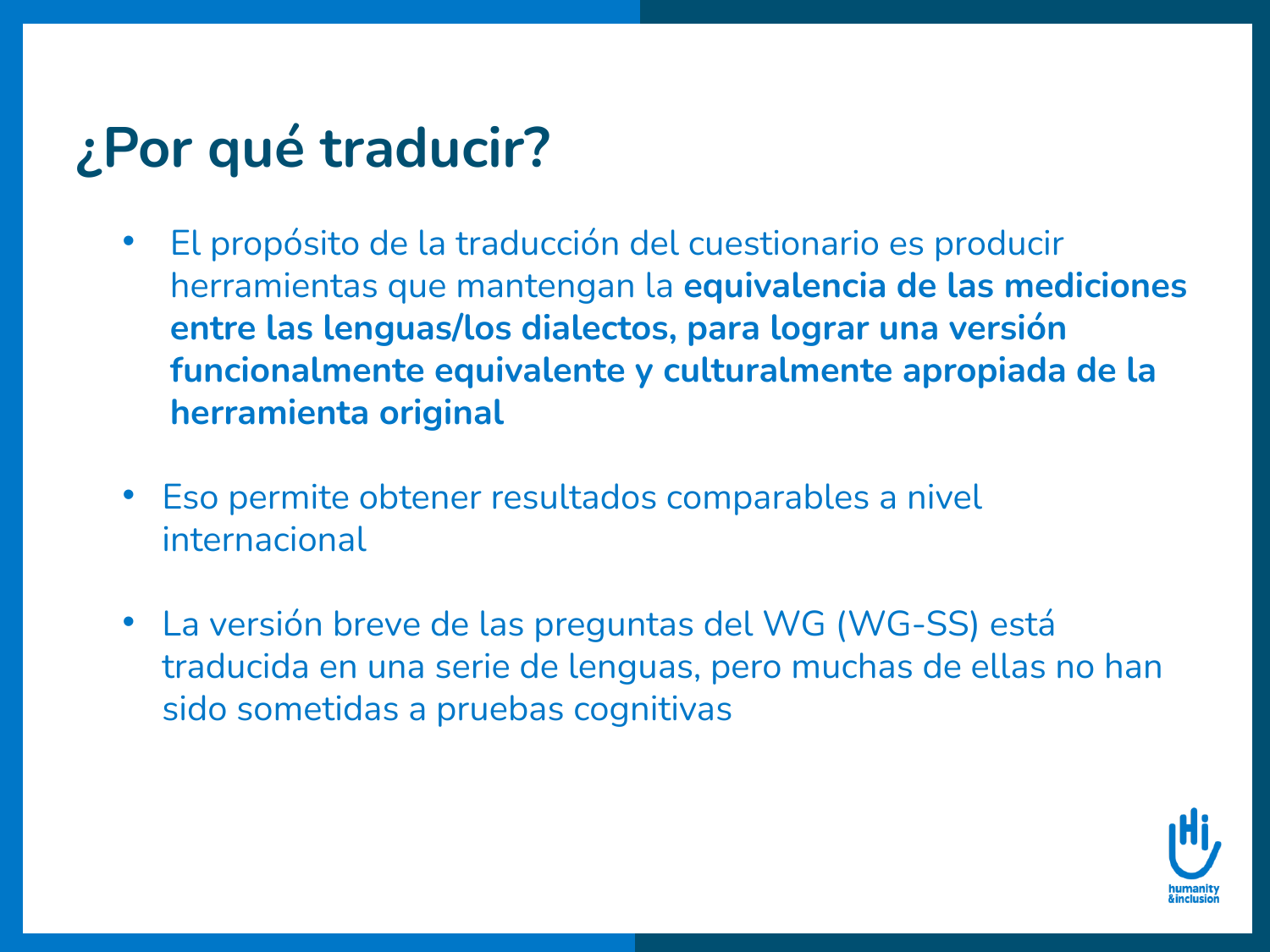

# ¿Por qué traducir?
El propósito de la traducción del cuestionario es producir herramientas que mantengan la equivalencia de las mediciones entre las lenguas/los dialectos, para lograr una versión funcionalmente equivalente y culturalmente apropiada de la herramienta original

Eso permite obtener resultados comparables a nivel internacional

La versión breve de las preguntas del WG (WG-SS) está traducida en una serie de lenguas, pero muchas de ellas no han sido sometidas a pruebas cognitivas